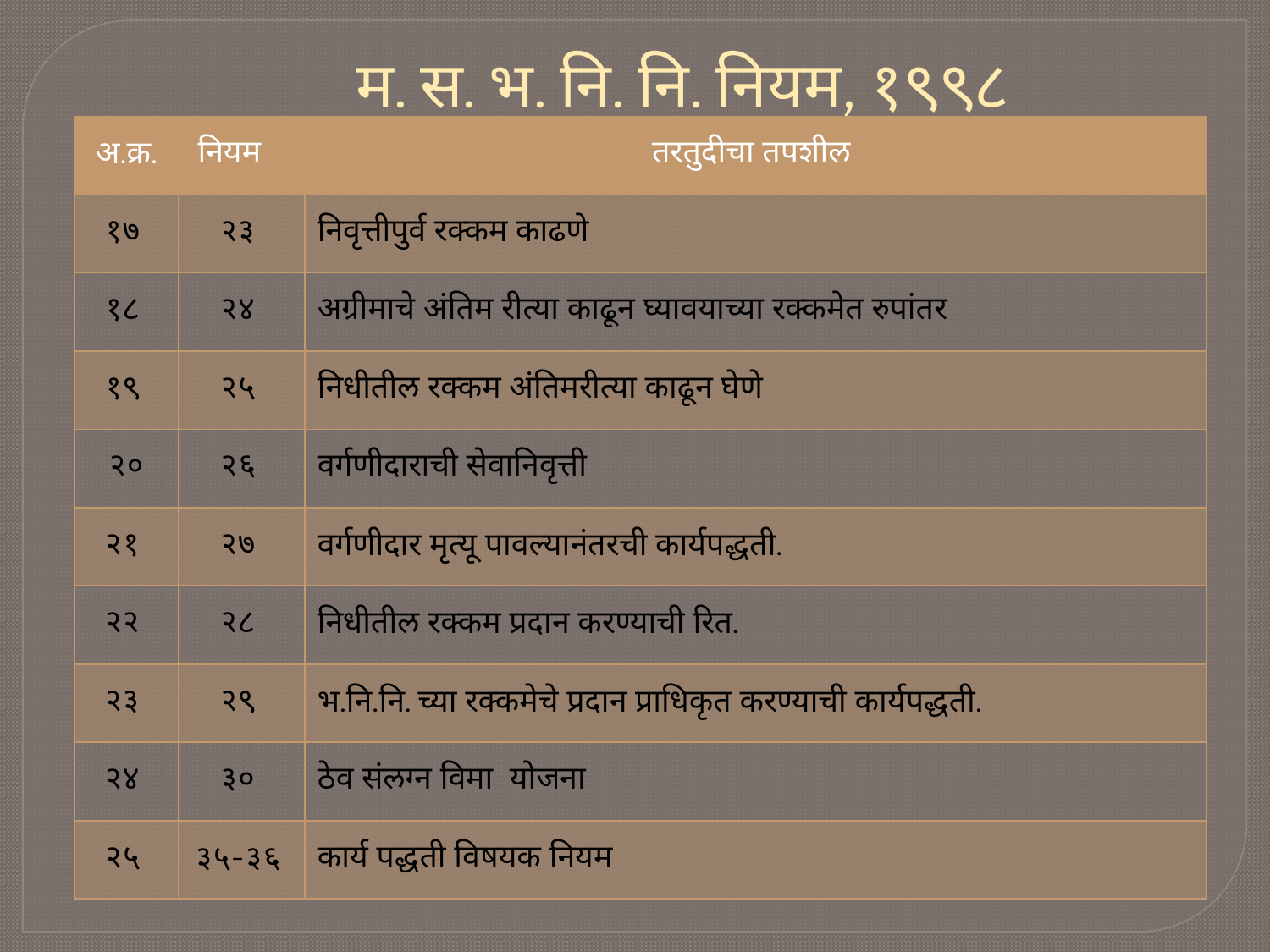

म. स. भ. नि. नि. नियम, १९९८
| अ.क्र. | नियम | तरतुदीचा तपशील |
| --- | --- | --- |
| १७ | २३ | निवृत्तीपुर्व रक्कम काढणे |
| १८ | २४ | अग्रीमाचे अंतिम रीत्या काढून घ्यावयाच्या रक्कमेत रुपांतर |
| १९ | २५ | निधीतील रक्कम अंतिमरीत्या काढून घेणे |
| २० | २६ | वर्गणीदाराची सेवानिवृत्ती |
| २१ | २७ | वर्गणीदार मृत्यू पावल्यानंतरची कार्यपद्धती. |
| २२ | २८ | निधीतील रक्कम प्रदान करण्याची रित. |
| २३ | २९ | भ.नि.नि. च्या रक्कमेचे प्रदान प्राधिकृत करण्याची कार्यपद्धती. |
| २४ | ३० | ठेव संलग्न विमा योजना |
| २५ | ३५-३६ | कार्य पद्धती विषयक नियम |